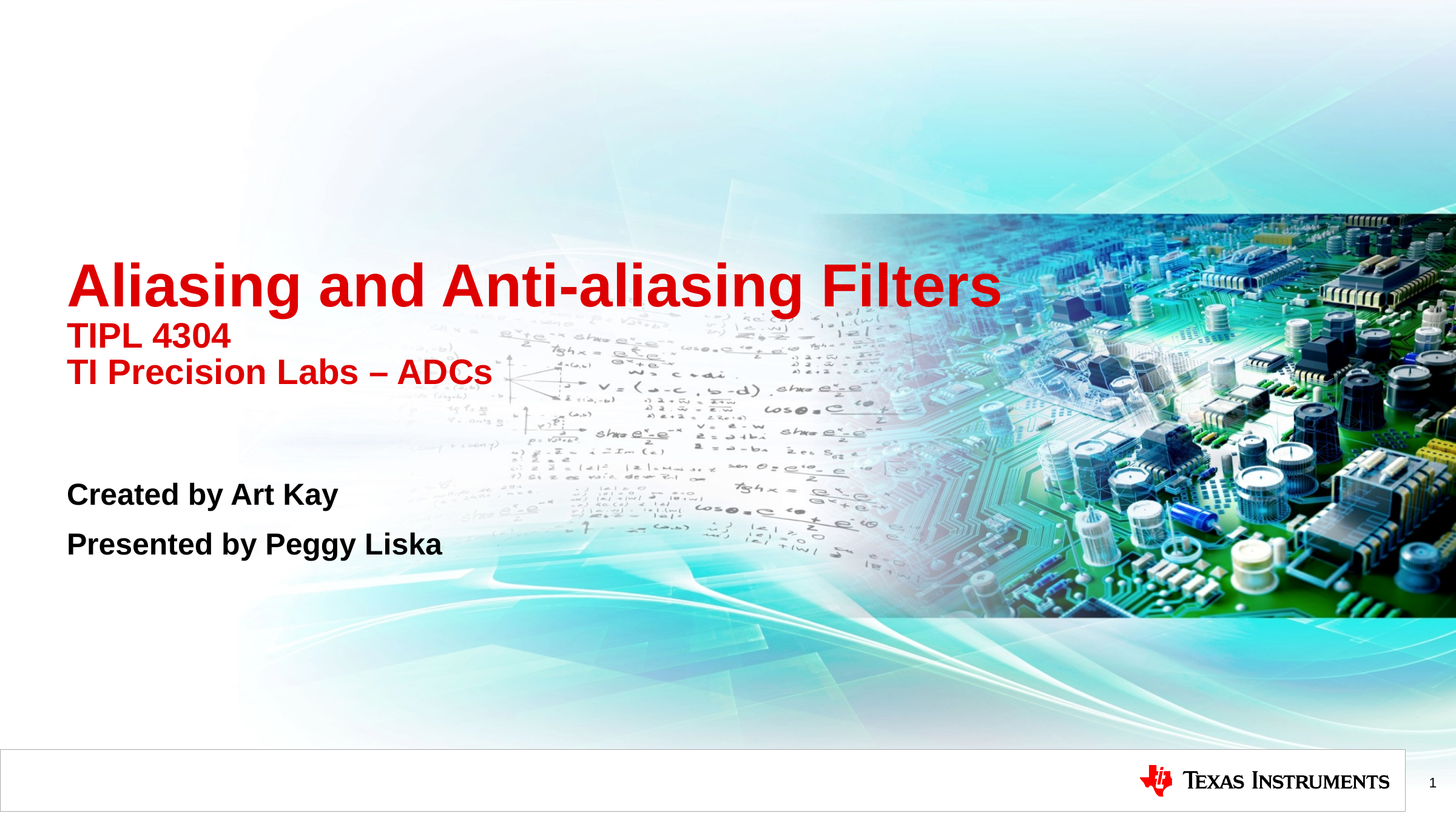

# Aliasing and Anti-aliasing Filters TIPL 4304 TI Precision Labs – ADCs
Created by Art Kay
Presented by Peggy Liska
1